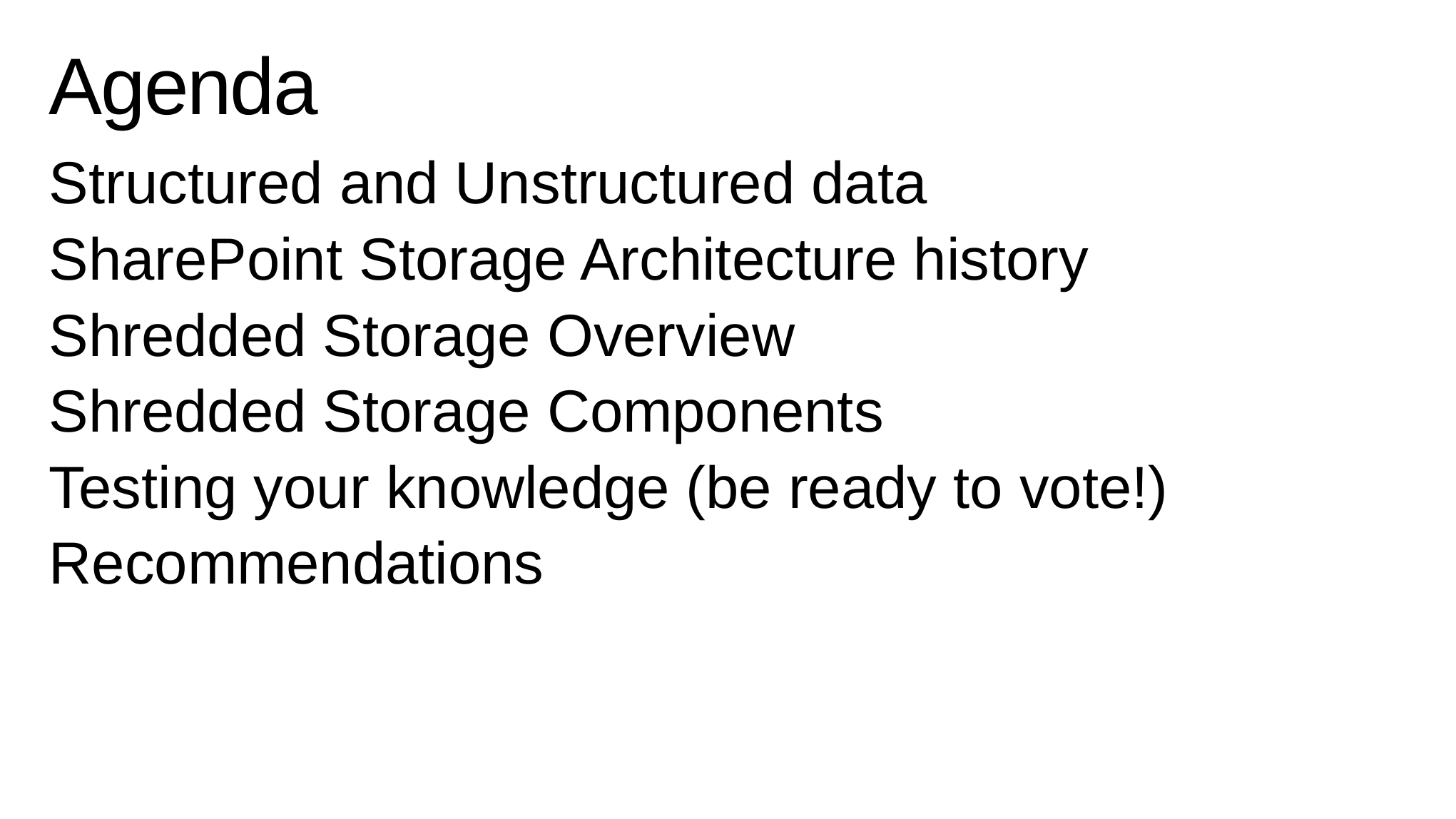

# Agenda
Structured and Unstructured data
SharePoint Storage Architecture history
Shredded Storage Overview
Shredded Storage Components
Testing your knowledge (be ready to vote!)
Recommendations